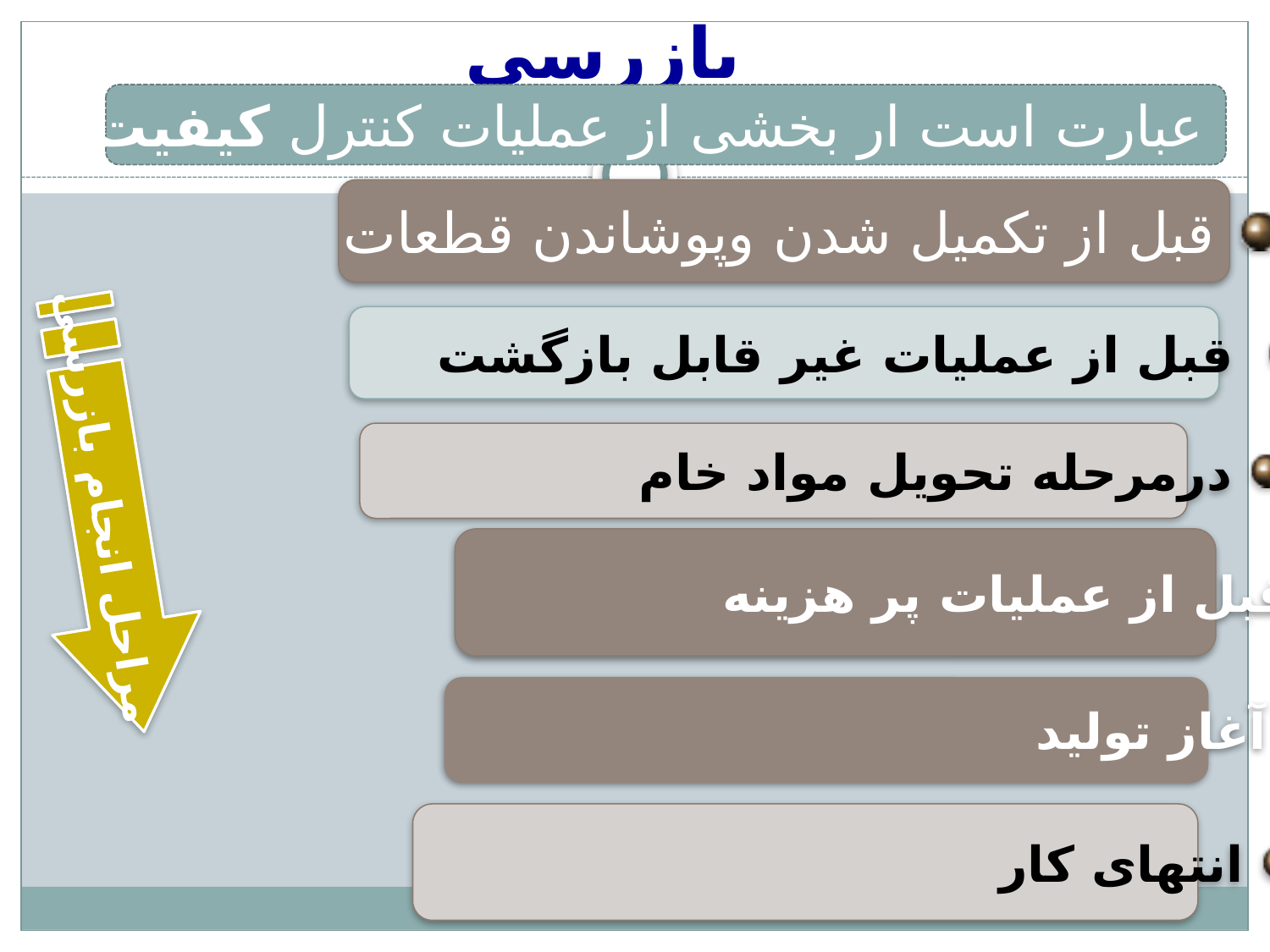

بازرسی
             عبارت است ار بخشی از عملیات کنترل کیفیت
قبل از تکمیل شدن وپوشاندن قطعات
  قبل از عملیات غیر قابل بازگشت
 درمرحله تحویل مواد خام
 مراحل انجام بازرسی
 قبل از عملیات پر هزینه
 آغاز تولید
 انتهای کار